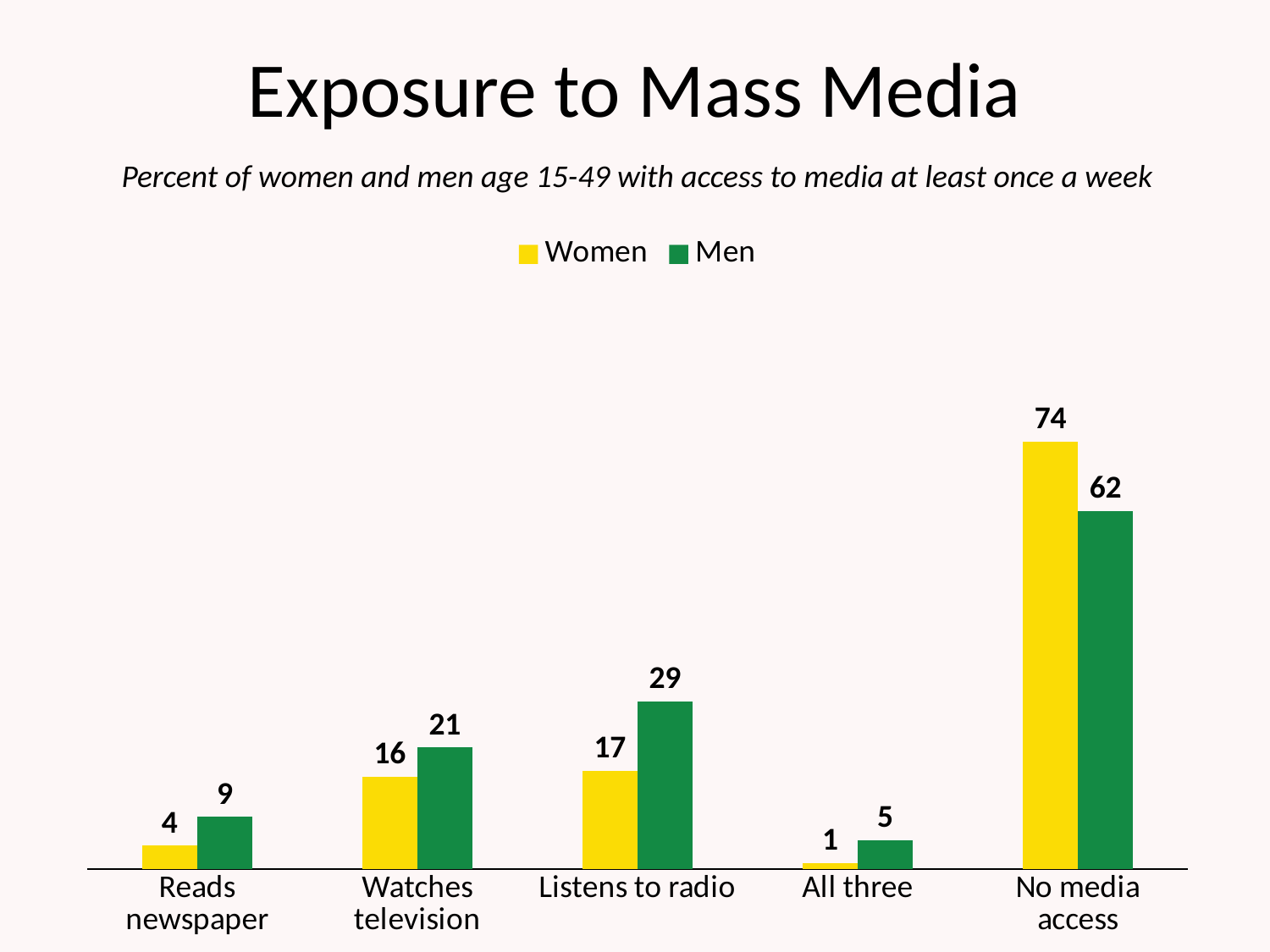

# Exposure to Mass Media
Percent of women and men age 15-49 with access to media at least once a week

### Chart

| Category | Women | Men |
|---|---|---|
| Reads newspaper | 4.0 | 9.0 |
| Watches television | 16.0 | 21.0 |
| Listens to radio | 17.0 | 29.0 |
| All three | 1.0 | 5.0 |
| No media access | 74.0 | 62.0 |